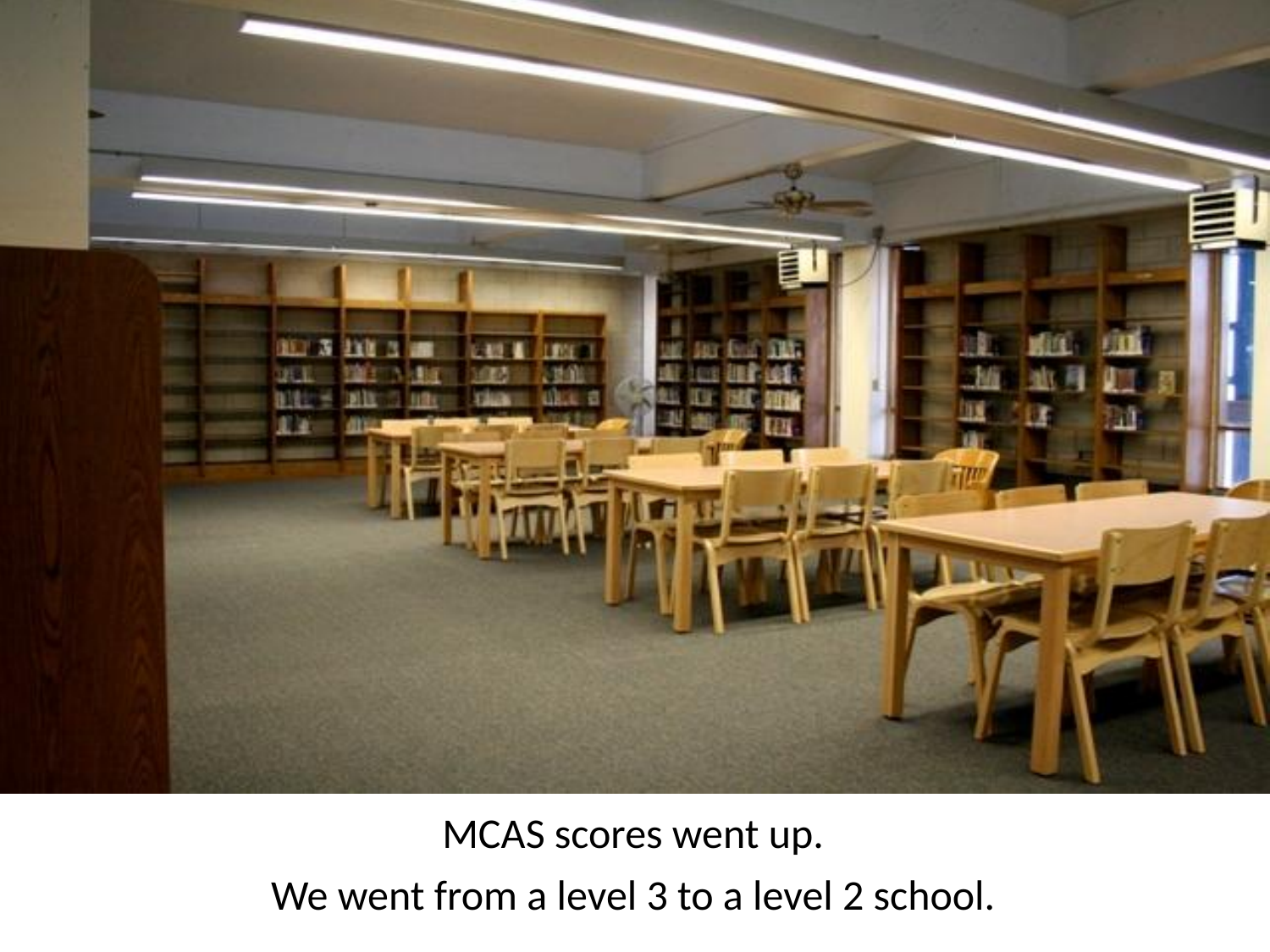

MCAS scores went up.
We went from a level 3 to a level 2 school.